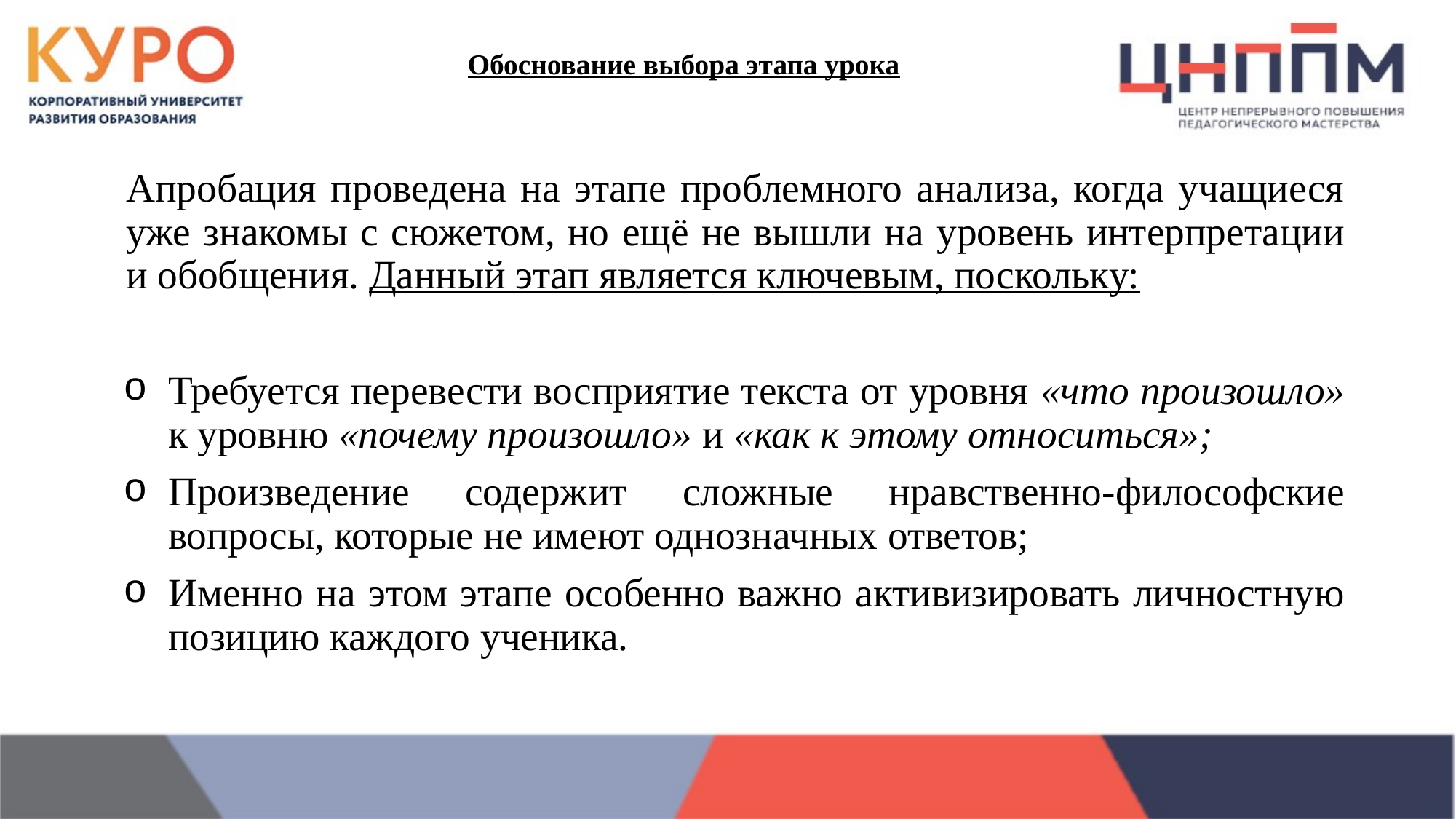

# Обоснование выбора этапа урока
Апробация проведена на этапе проблемного анализа, когда учащиеся уже знакомы с сюжетом, но ещё не вышли на уровень интерпретации и обобщения. Данный этап является ключевым, поскольку:

Требуется перевести восприятие текста от уровня «что произошло» к уровню «почему произошло» и «как к этому относиться»;
Произведение содержит сложные нравственно-философские вопросы, которые не имеют однозначных ответов;
Именно на этом этапе особенно важно активизировать личностную позицию каждого ученика.